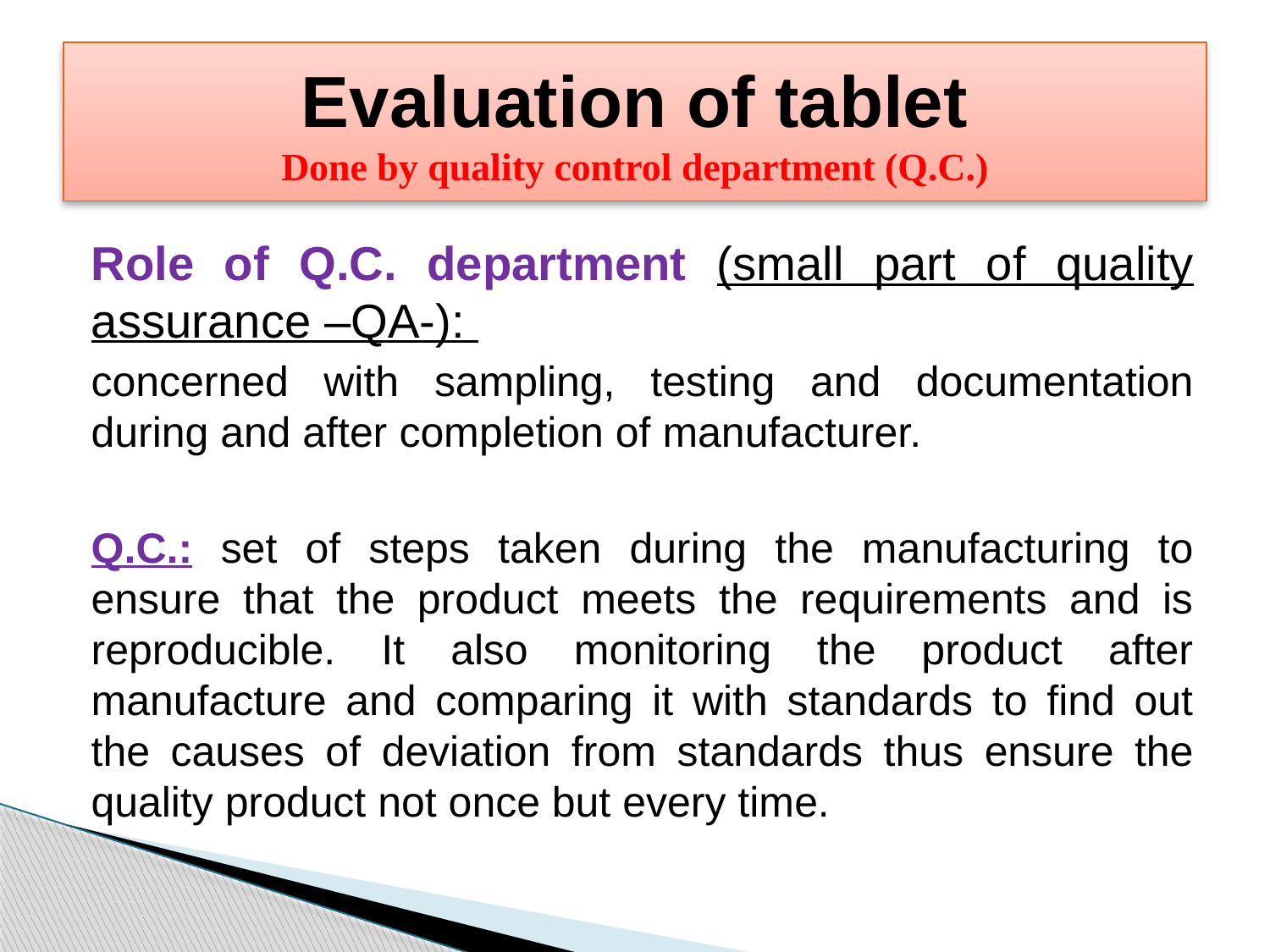

# Evaluation of tablet Done by quality control department (Q.C.)
Role of Q.C. department (small part of quality assurance –QA-):
concerned with sampling, testing and documentation during and after completion of manufacturer.

Q.C.: set of steps taken during the manufacturing to ensure that the product meets the requirements and is reproducible. It also monitoring the product after manufacture and comparing it with standards to find out the causes of deviation from standards thus ensure the quality product not once but every time.